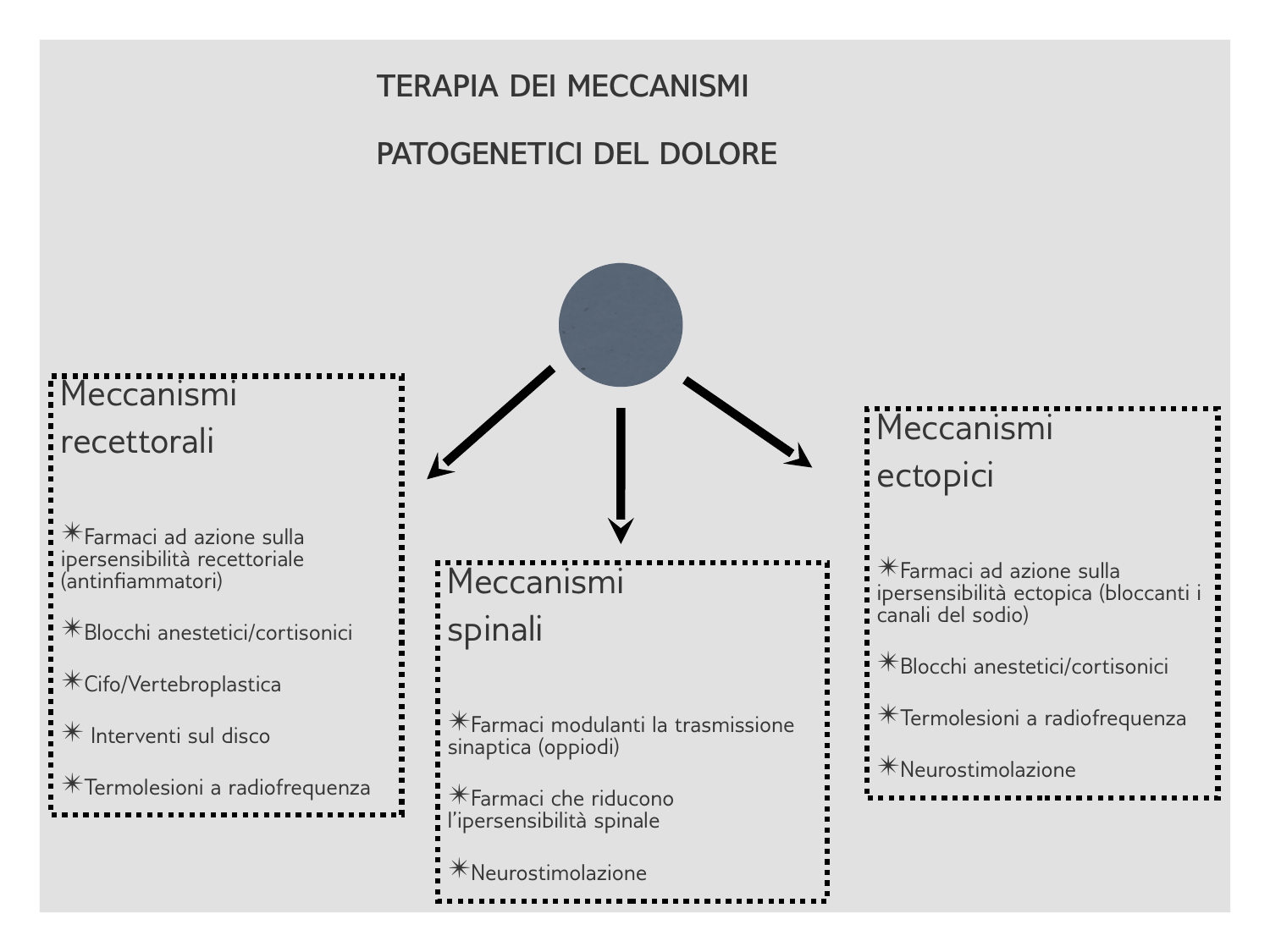

TERAPIA DEI MECCANISMI
PATOGENETICI DEL DOLORE

Meccanismi
recettorali

Farmaci ad azione sulla ipersensibilità recettoriale (antinfiammatori)
Blocchi anestetici/cortisonici
Cifo/Vertebroplastica
 Interventi sul disco
Termolesioni a radiofrequenza

Meccanismi
ectopici

Farmaci ad azione sulla ipersensibilità ectopica (bloccanti i canali del sodio)
Blocchi anestetici/cortisonici
Termolesioni a radiofrequenza
Neurostimolazione
Meccanismi
spinali

Farmaci modulanti la trasmissione sinaptica (oppiodi)
Farmaci che riducono l’ipersensibilità spinale
Neurostimolazione